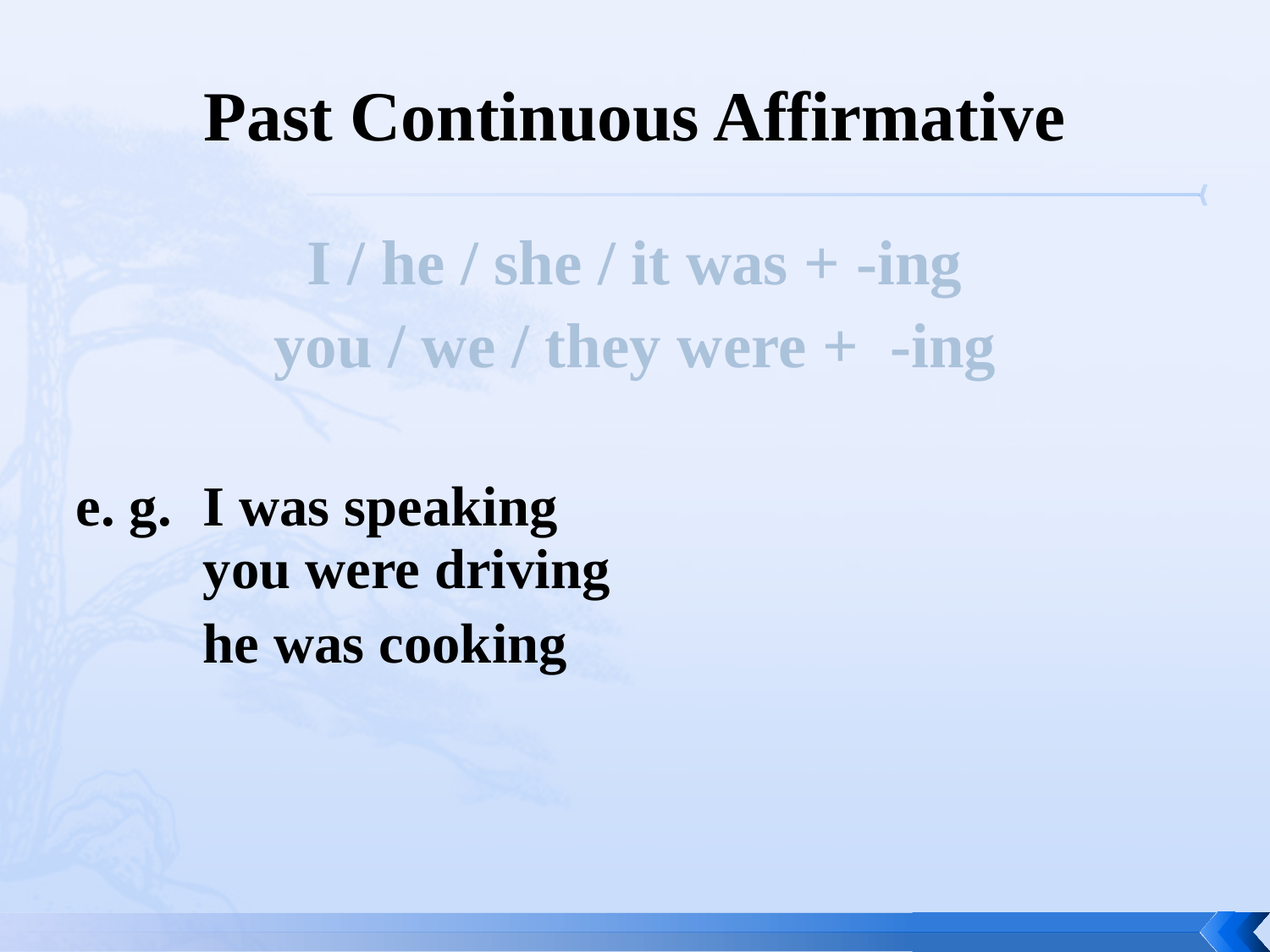

# Past Continuous Affirmative
I / he / she / it was + -ing
you / we / they were +  -ing

e. g. 	I was speaking
	you were driving
	he was cooking